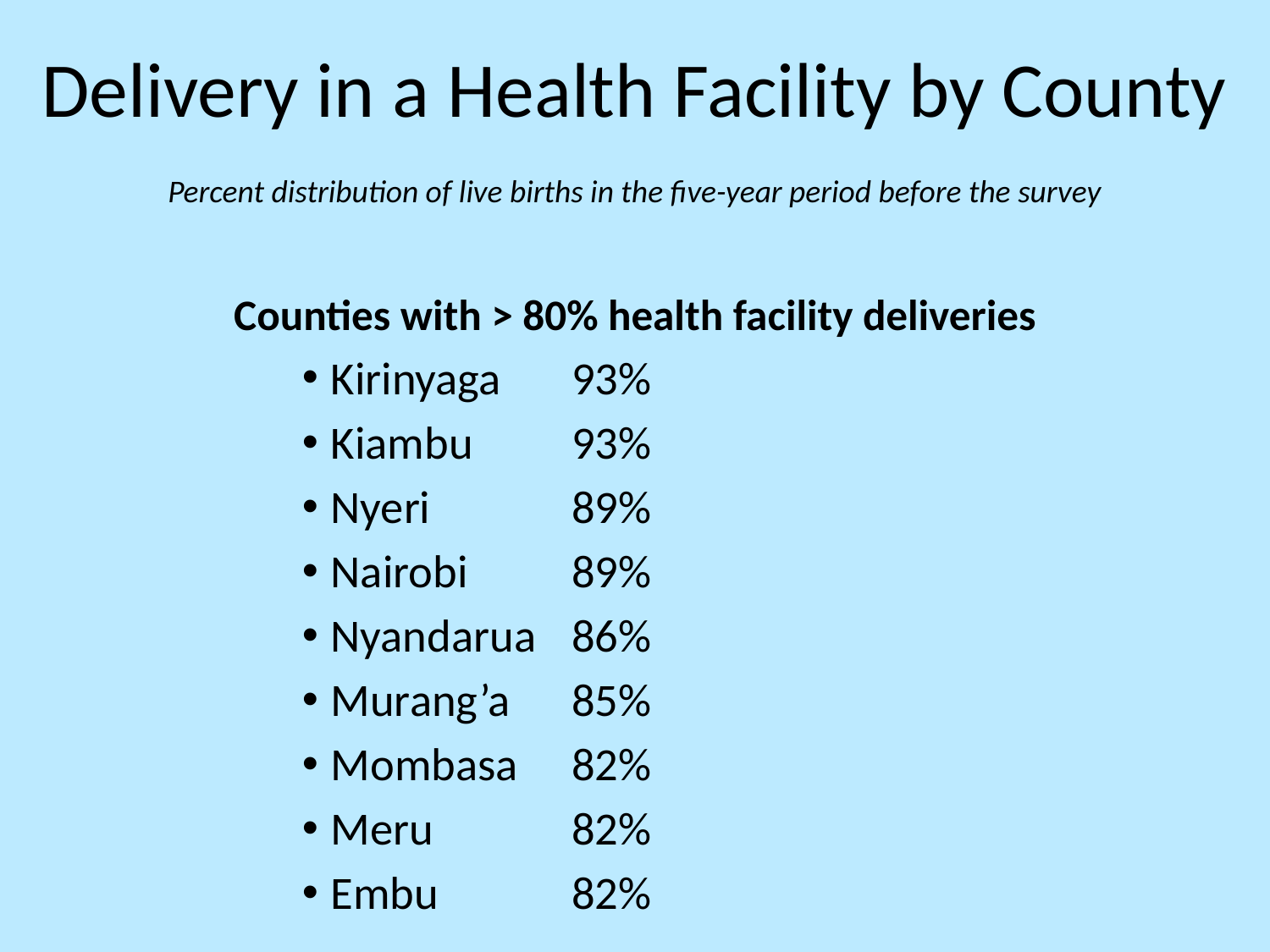

# Delivery in a Health Facility by County
Percent distribution of live births in the five-year period before the survey
Counties with > 80% health facility deliveries
Kirinyaga		93%
Kiambu		93%
Nyeri		89%
Nairobi		89%
Nyandarua	86%
Murang’a		85%
Mombasa		82%
Meru		82%
Embu		82%